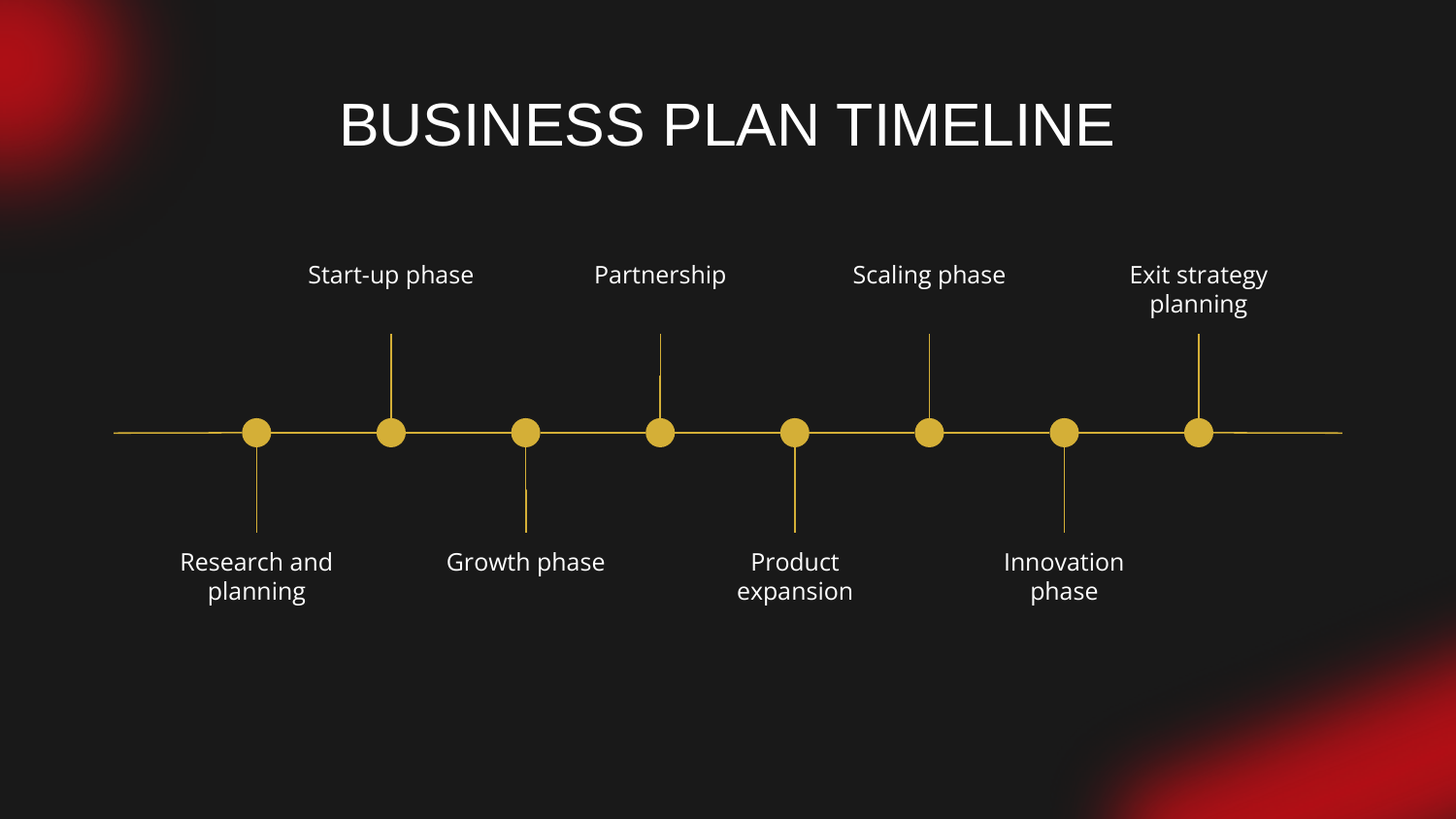

# BUSINESS PLAN TIMELINE
Start-up phase
Partnership
Scaling phase
Exit strategy planning

Research and planning
Growth phase
Product expansion
Innovation phase